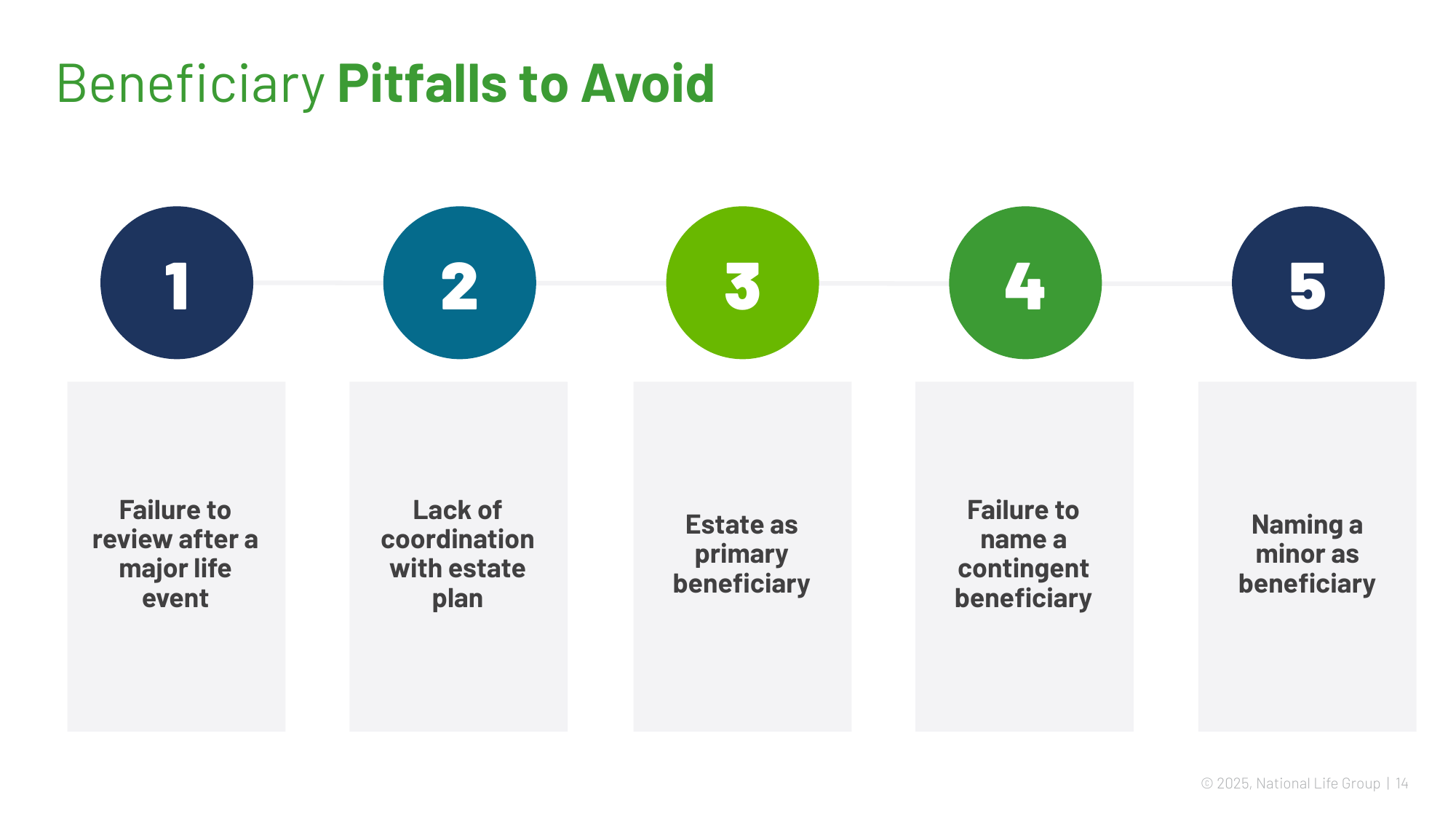

# Beneficiary Pitfalls to Avoid
1
2
3
4
5

Failure to review after a major life event

Lack of coordination with estate plan

Estate as primary beneficiary

Failure to name a contingent beneficiary

Naming a minor as beneficiary
© 2025, National Life Group  |  14